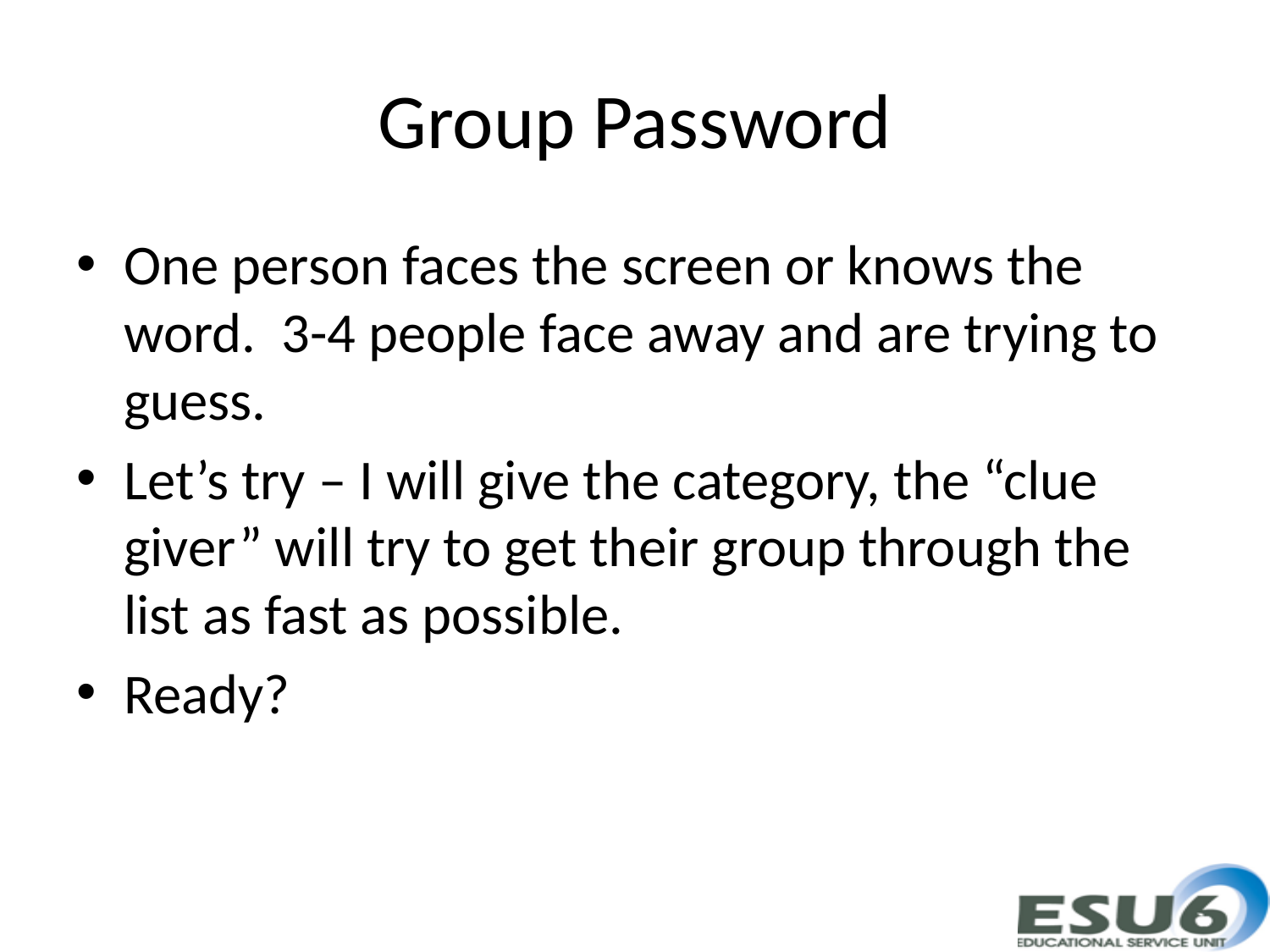

# Group Password
One person faces the screen or knows the word.  3-4 people face away and are trying to guess.
Let’s try – I will give the category, the “clue giver” will try to get their group through the list as fast as possible.
Ready?